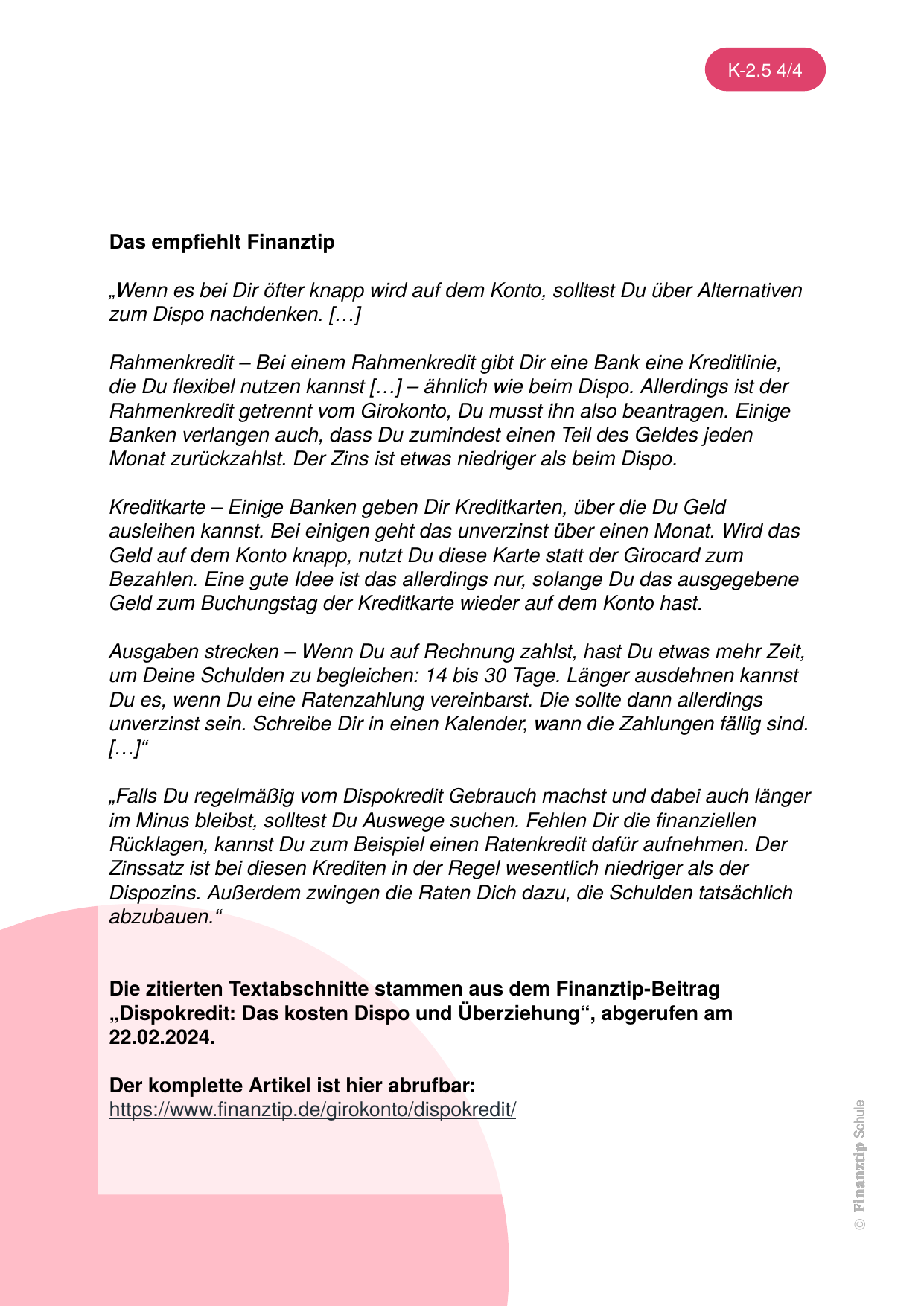

Das empfiehlt Finanztip

„Wenn es bei Dir öfter knapp wird auf dem Konto, solltest Du über Alternativen zum Dispo nachdenken. […]

Rahmenkredit – Bei einem Rahmenkredit gibt Dir eine Bank eine Kreditlinie, die Du flexibel nutzen kannst […] – ähnlich wie beim Dispo. Allerdings ist der Rahmenkredit getrennt vom Girokonto, Du musst ihn also beantragen. Einige Banken verlangen auch, dass Du zumindest einen Teil des Geldes jeden Monat zurückzahlst. Der Zins ist etwas niedriger als beim Dispo.

Kreditkarte – Einige Banken geben Dir Kreditkarten, über die Du Geld ausleihen kannst. Bei einigen geht das unverzinst über einen Monat. Wird das Geld auf dem Konto knapp, nutzt Du diese Karte statt der Girocard zum Bezahlen. Eine gute Idee ist das allerdings nur, solange Du das ausgegebene Geld zum Buchungstag der Kreditkarte wieder auf dem Konto hast.

Ausgaben strecken – Wenn Du auf Rechnung zahlst, hast Du etwas mehr Zeit, um Deine Schulden zu begleichen: 14 bis 30 Tage. Länger ausdehnen kannst Du es, wenn Du eine Ratenzahlung vereinbarst. Die sollte dann allerdings unverzinst sein. Schreibe Dir in einen Kalender, wann die Zahlungen fällig sind. […]“

„Falls Du regelmäßig vom Dispokredit Gebrauch machst und dabei auch länger im Minus bleibst, solltest Du Auswege suchen. Fehlen Dir die finanziellen Rücklagen, kannst Du zum Beispiel einen Ratenkredit dafür aufnehmen. Der Zinssatz ist bei diesen Krediten in der Regel wesentlich niedriger als der Dispozins. Außerdem zwingen die Raten Dich dazu, die Schulden tatsächlich abzubauen.“

Die zitierten Textabschnitte stammen aus dem Finanztip-Beitrag „Dispokredit: Das kosten Dispo und Überziehung“, abgerufen am 22.02.2024.

Der komplette Artikel ist hier abrufbar:
https://www.finanztip.de/girokonto/dispokredit/